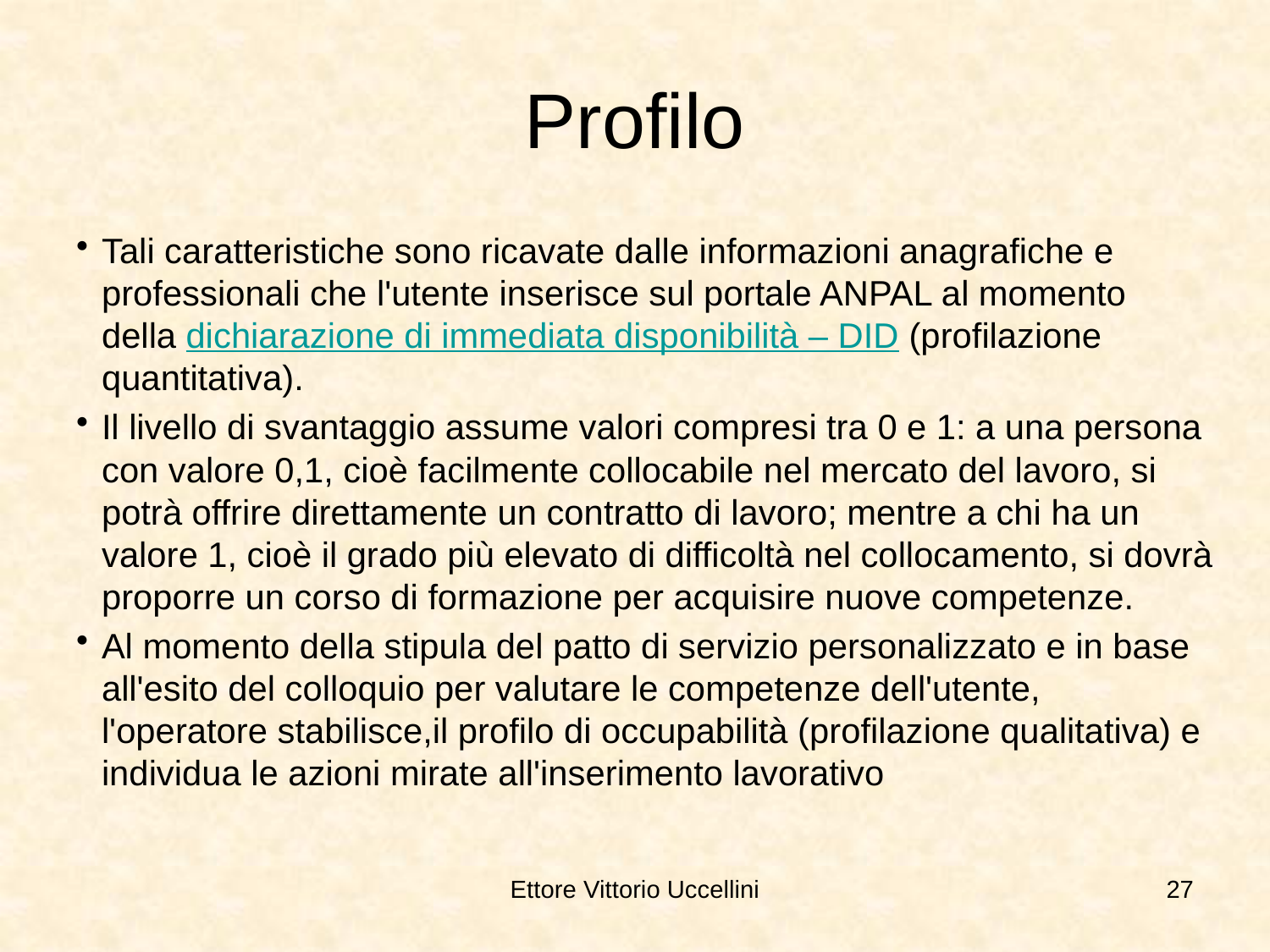

# Profilo
Tali caratteristiche sono ricavate dalle informazioni anagrafiche e professionali che l'utente inserisce sul portale ANPAL al momento della dichiarazione di immediata disponibilità – DID (profilazione quantitativa).
Il livello di svantaggio assume valori compresi tra 0 e 1: a una persona con valore 0,1, cioè facilmente collocabile nel mercato del lavoro, si potrà offrire direttamente un contratto di lavoro; mentre a chi ha un valore 1, cioè il grado più elevato di difficoltà nel collocamento, si dovrà proporre un corso di formazione per acquisire nuove competenze.
Al momento della stipula del patto di servizio personalizzato e in base all'esito del colloquio per valutare le competenze dell'utente, l'operatore stabilisce,il profilo di occupabilità (profilazione qualitativa) e individua le azioni mirate all'inserimento lavorativo

Ettore Vittorio Uccellini
27